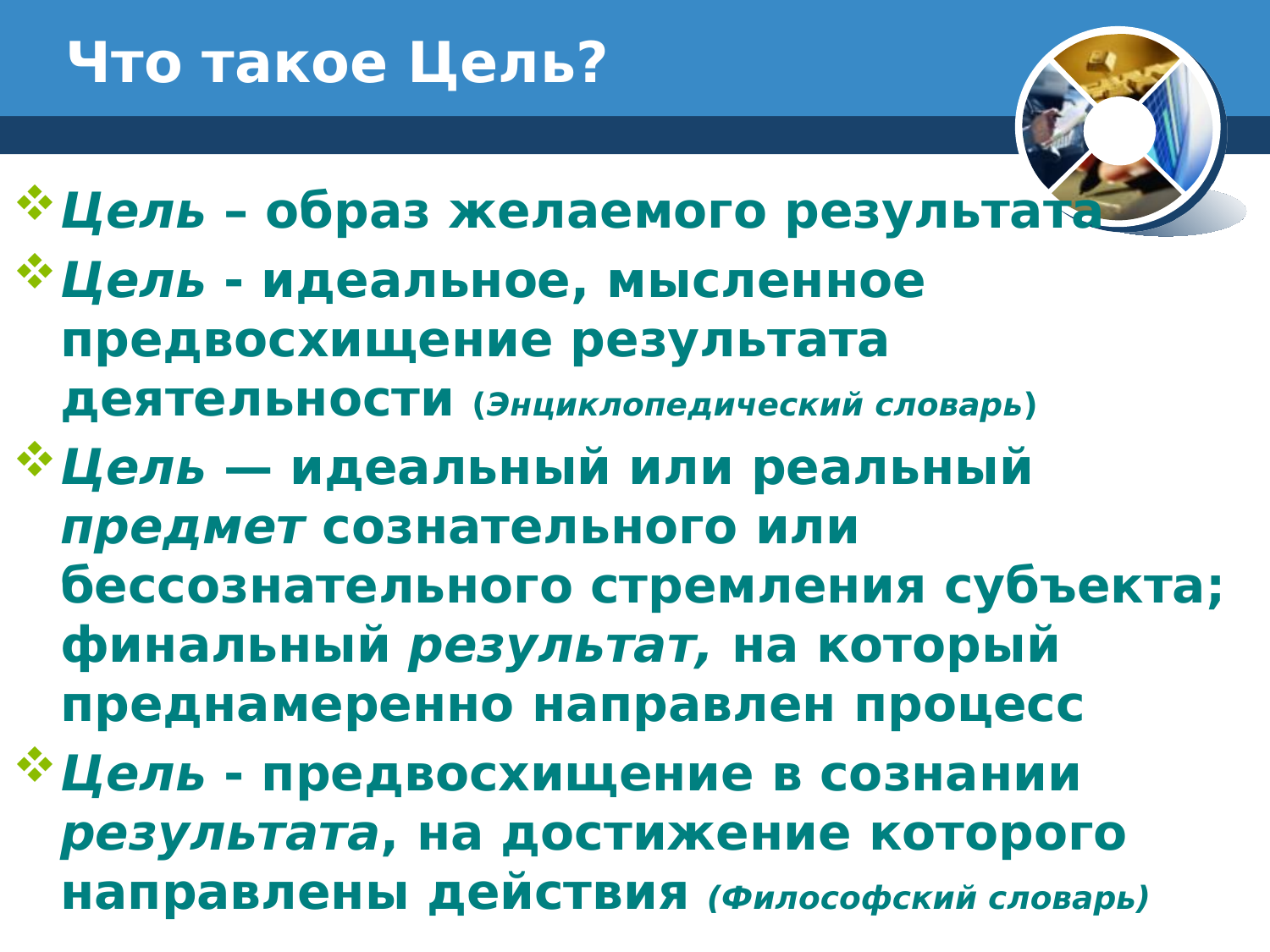

# Что такое Цель?
Цель – образ желаемого результата
Цель - идеальное, мысленное предвосхищение результата деятельности (Энциклопедический словарь)
Цель — идеальный или реальный предмет сознательного или бессознательного стремления субъекта; финальный результат, на который преднамеренно направлен процесс
Цель - предвосхищение в сознании результата, на достижение которого направлены действия (Философский словарь)